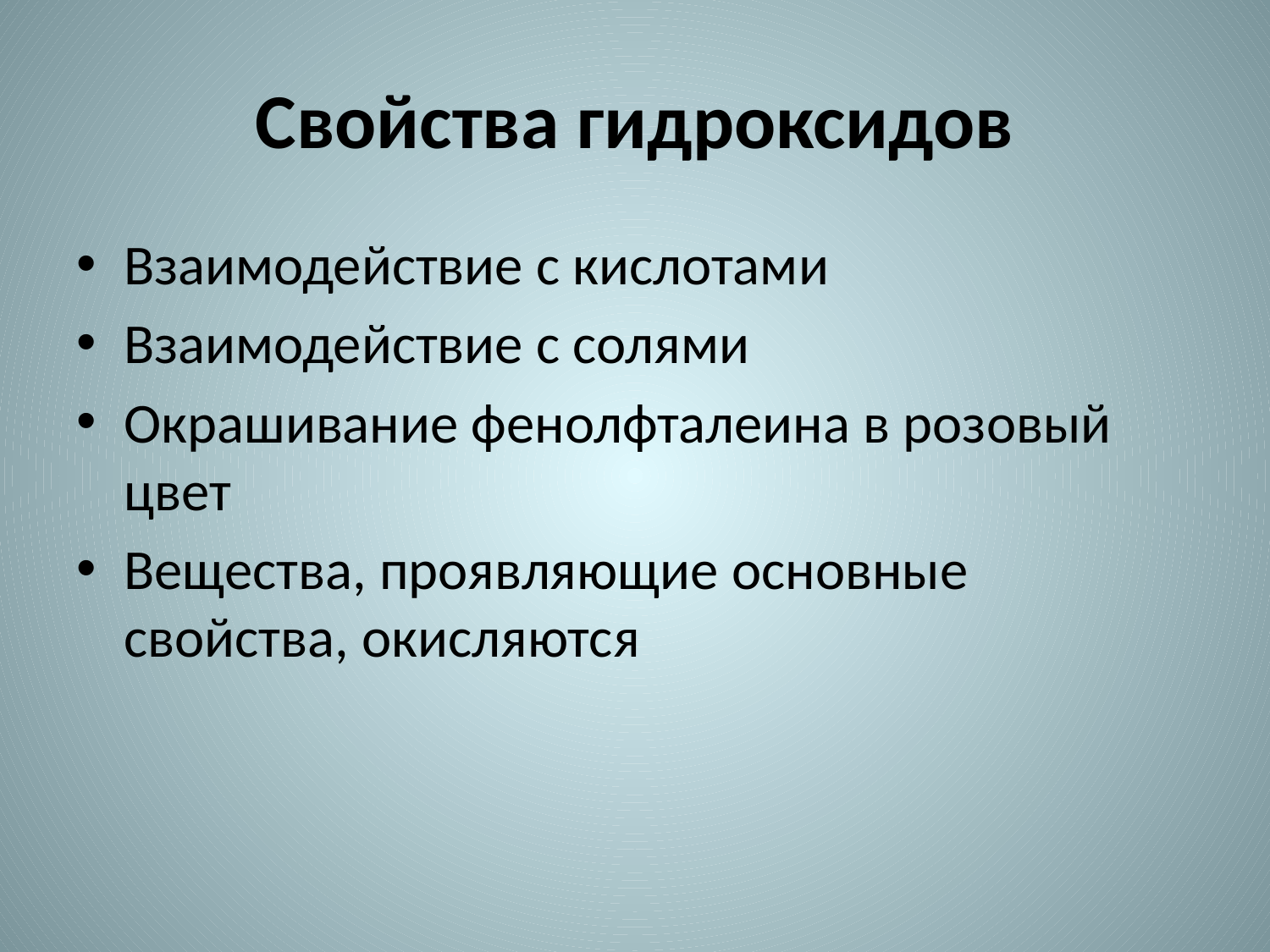

# Свойства гидроксидов
Взаимодействие с кислотами
Взаимодействие с солями
Окрашивание фенолфталеина в розовый цвет
Вещества, проявляющие основные свойства, окисляются